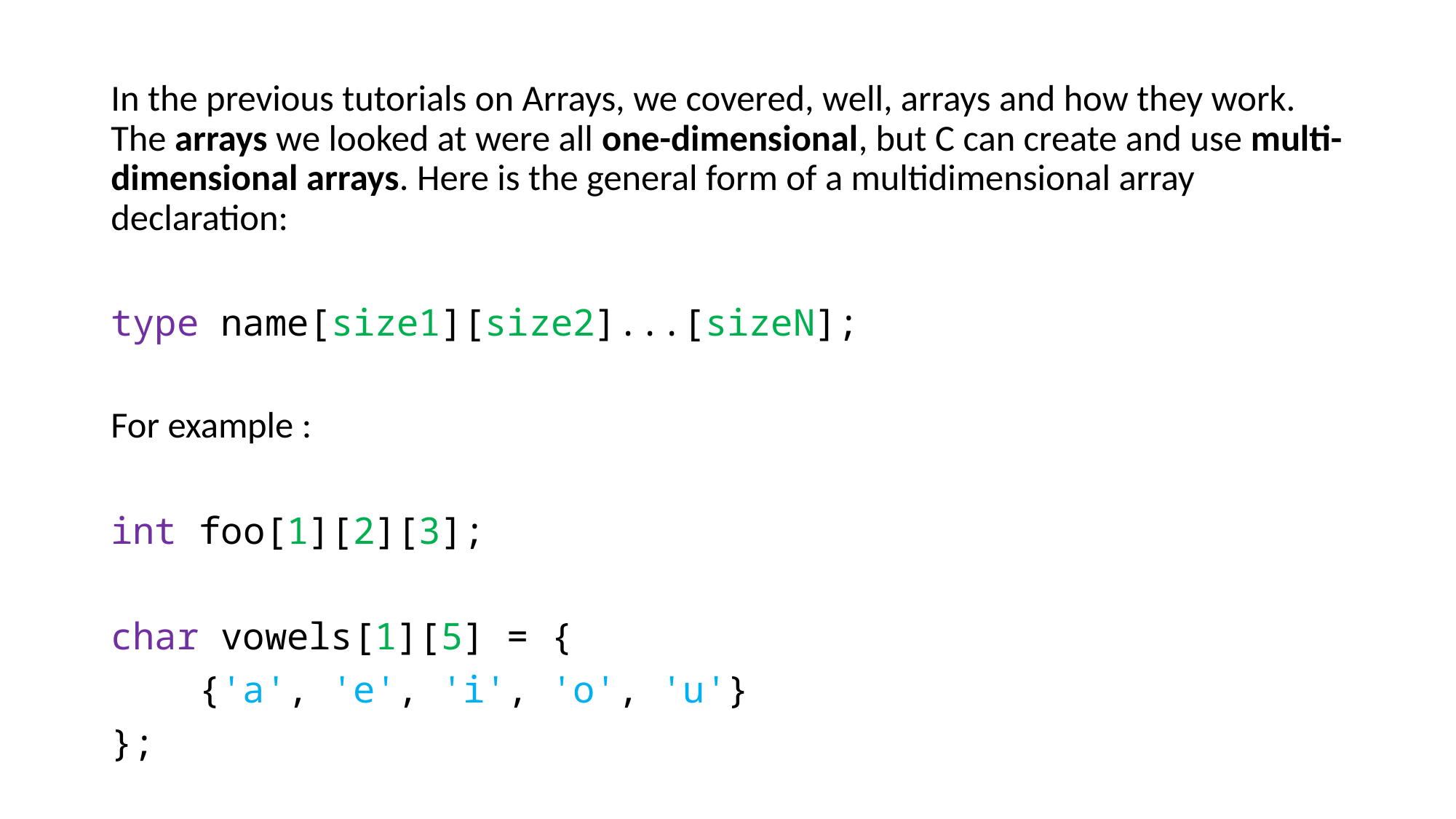

In the previous tutorials on Arrays, we covered, well, arrays and how they work. The arrays we looked at were all one-dimensional, but C can create and use multi-dimensional arrays. Here is the general form of a multidimensional array declaration:

type name[size1][size2]...[sizeN];

For example :

int foo[1][2][3];

char vowels[1][5] = {
    {'a', 'e', 'i', 'o', 'u'}
};